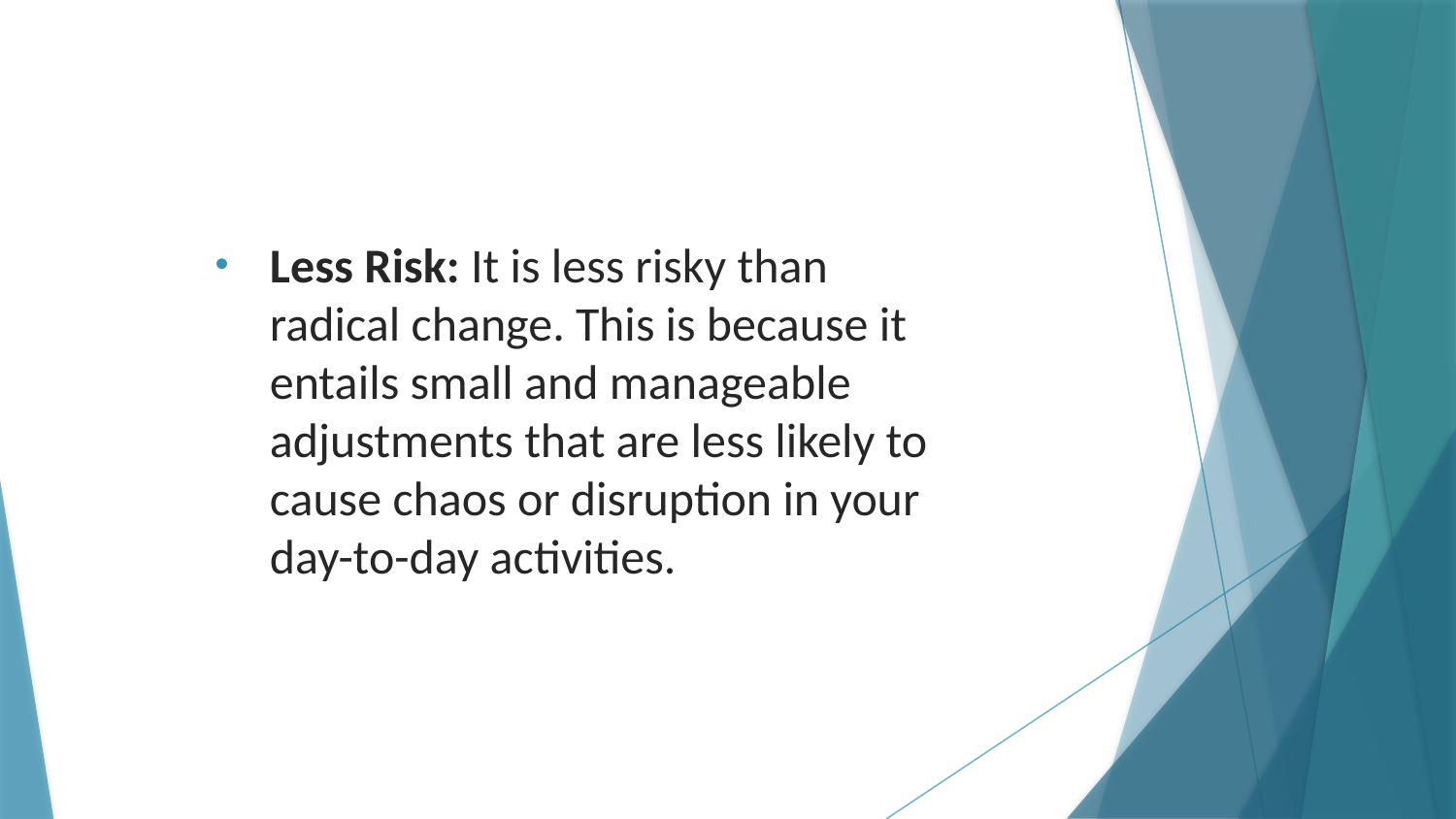

Less Risk: It is less risky than radical change. This is because it entails small and manageable adjustments that are less likely to cause chaos or disruption in your day-to-day activities.